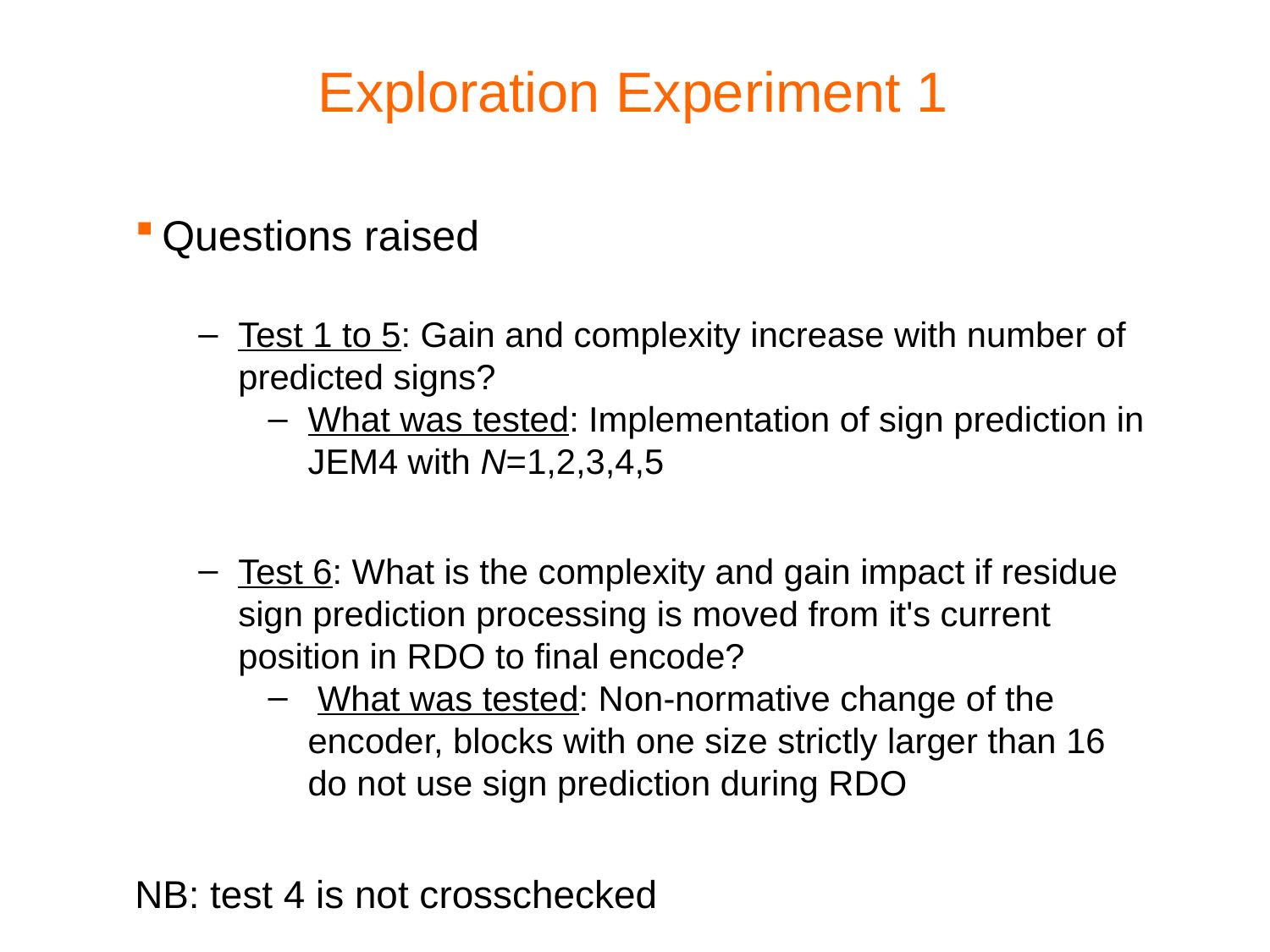

# Exploration Experiment 1

Questions raised

Test 1 to 5: Gain and complexity increase with number of predicted signs?
What was tested: Implementation of sign prediction in JEM4 with N=1,2,3,4,5

Test 6: What is the complexity and gain impact if residue sign prediction processing is moved from it's current position in RDO to final encode?
 What was tested: Non-normative change of the encoder, blocks with one size strictly larger than 16 do not use sign prediction during RDO

NB: test 4 is not crosschecked